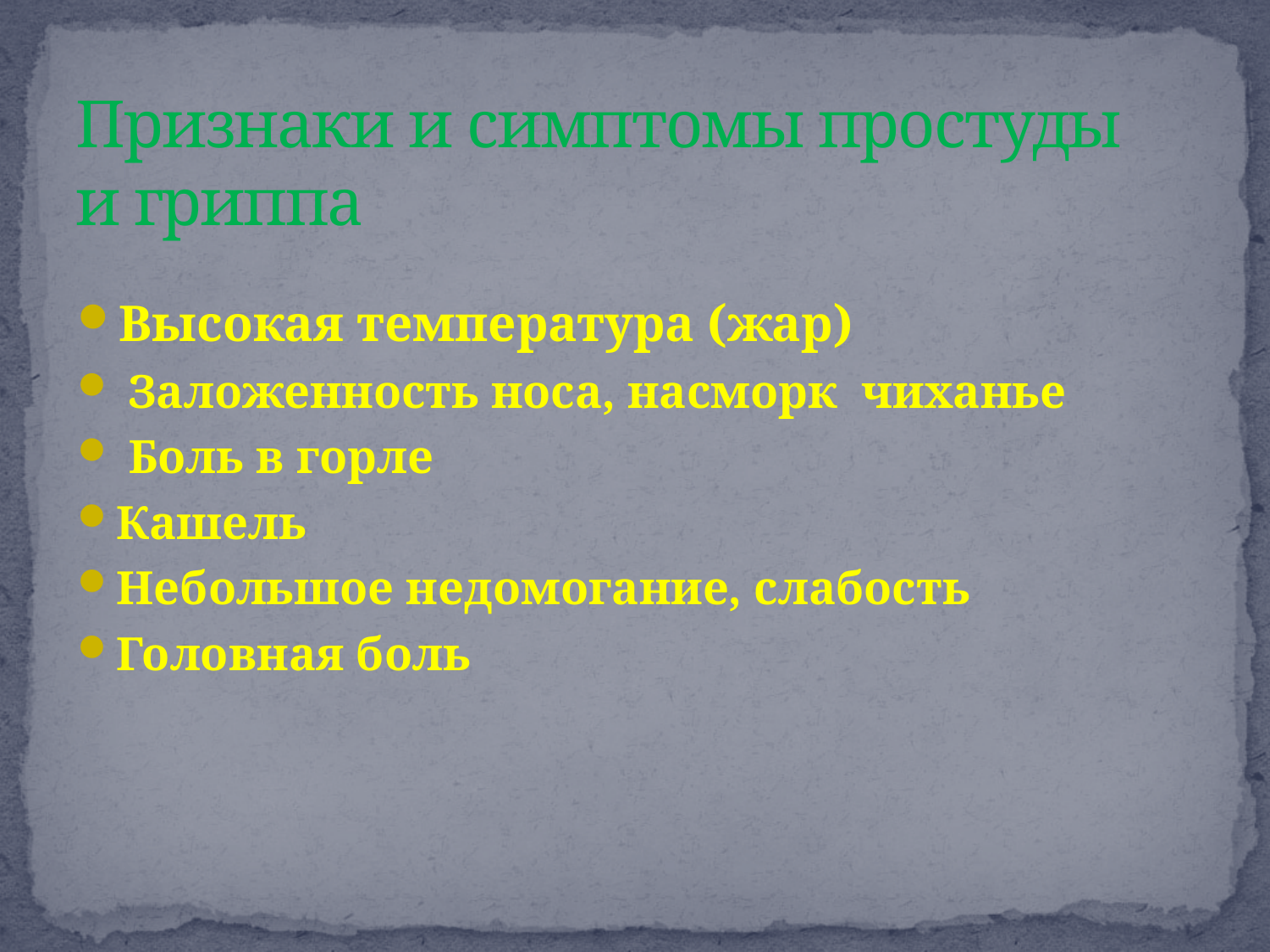

# Признаки и симптомы простуды и гриппа
Высокая температура (жар)
 Заложенность носа, насморк  чиханье
 Боль в горле
Кашель
Небольшое недомогание, слабость
Головная боль